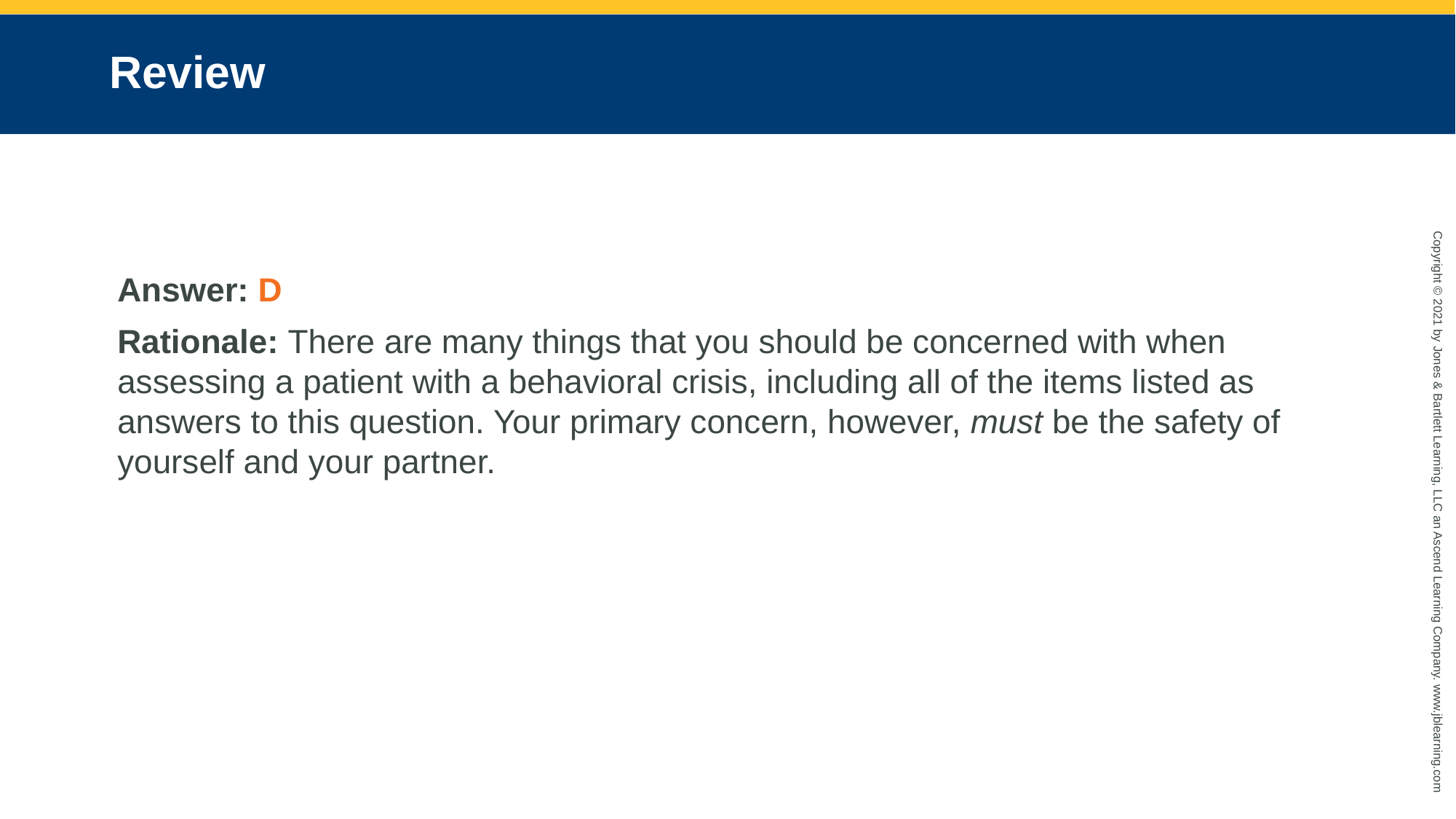

# Review
Answer: D
Rationale: There are many things that you should be concerned with when assessing a patient with a behavioral crisis, including all of the items listed as answers to this question. Your primary concern, however, must be the safety of yourself and your partner.